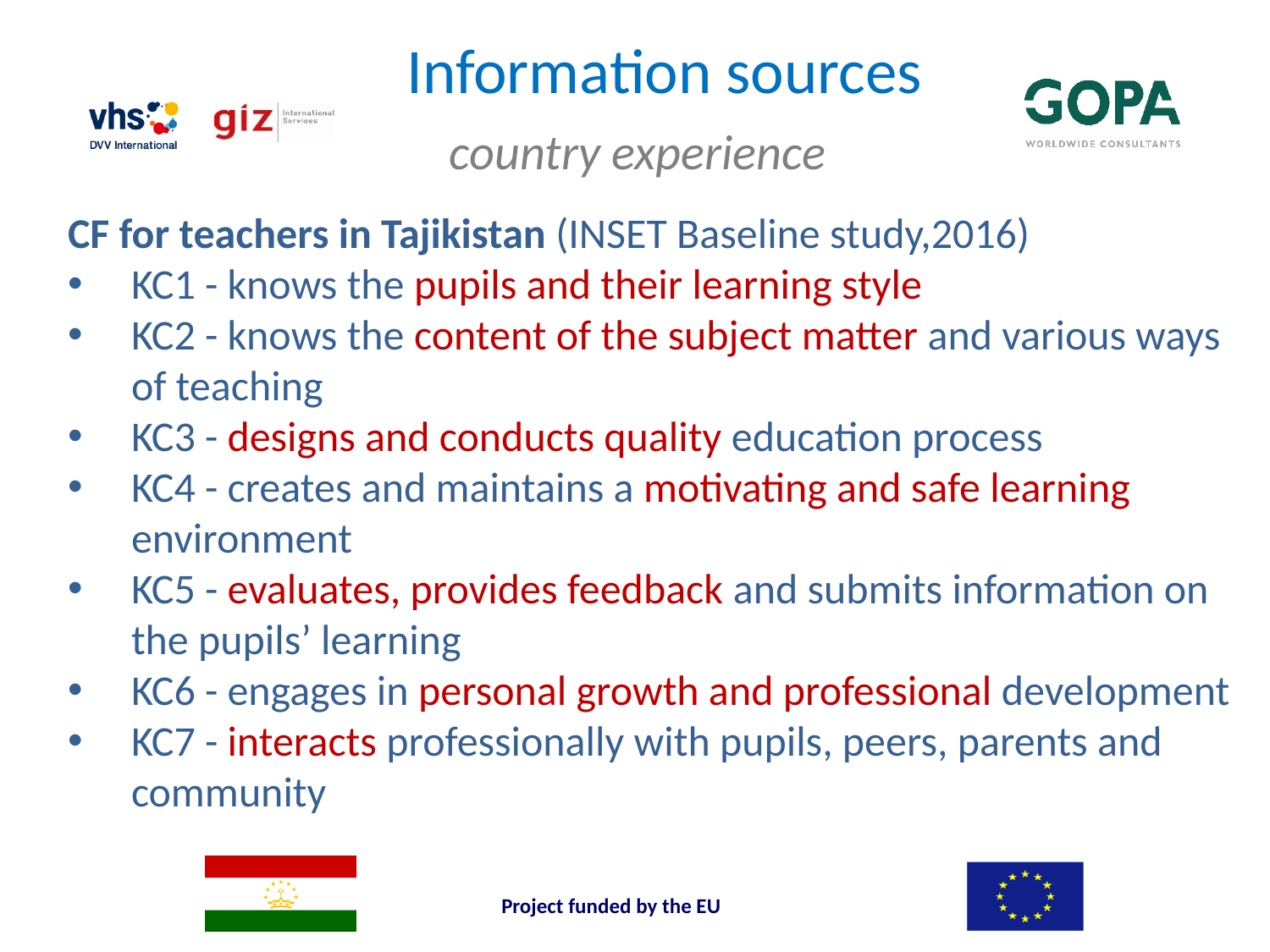

# Information sources country experience
CF for teachers in Tajikistan (INSET Baseline study,2016)
KC1 - knows the pupils and their learning style
KC2 - knows the content of the subject matter and various ways of teaching
KC3 - designs and conducts quality education process
KC4 - creates and maintains a motivating and safe learning environment
KC5 - evaluates, provides feedback and submits information on the pupils’ learning
KC6 - engages in personal growth and professional development
KC7 - interacts professionally with pupils, peers, parents and community
Project funded by the EU